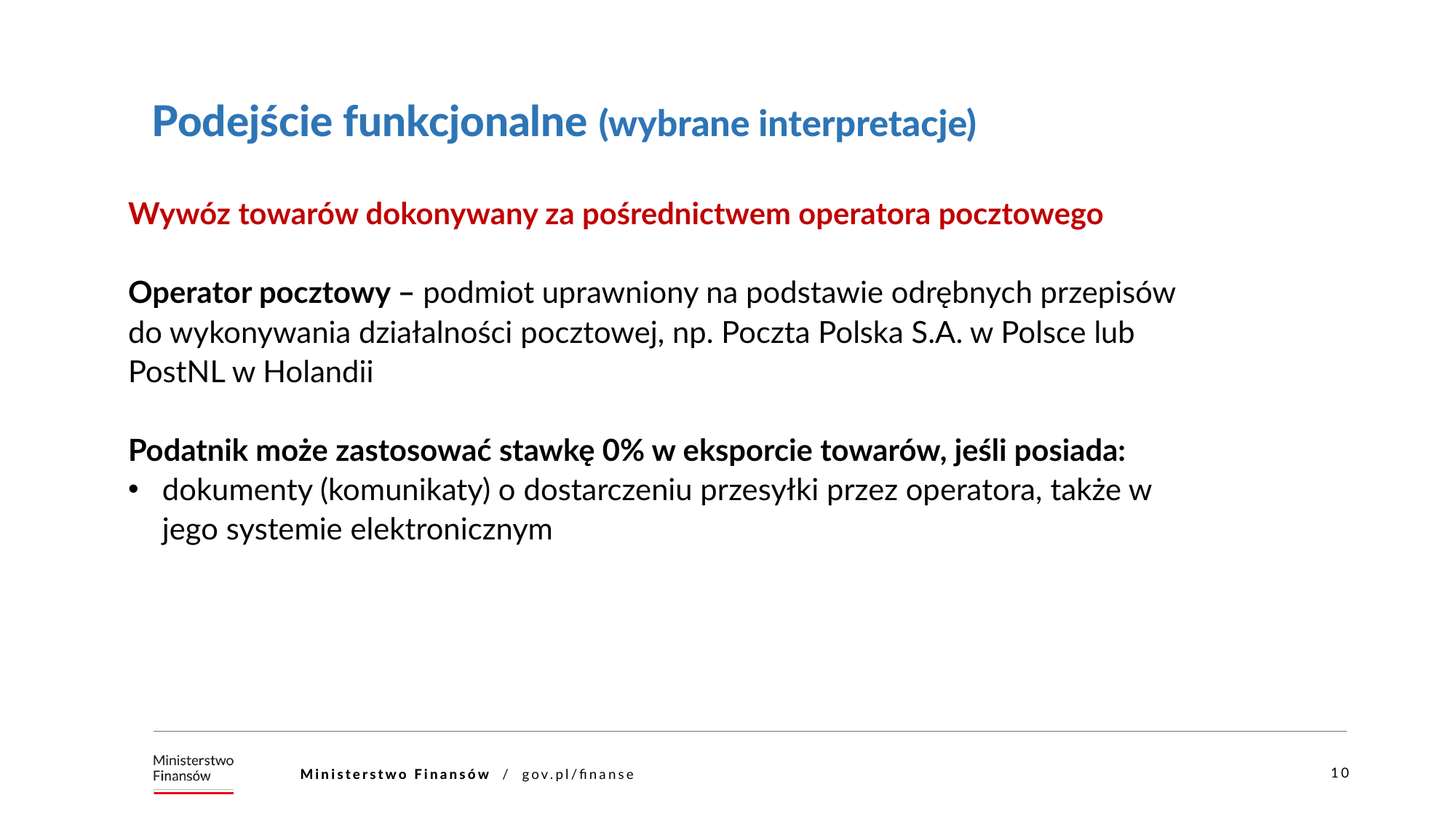

Podejście funkcjonalne (wybrane interpretacje)
Wywóz towarów dokonywany za pośrednictwem operatora pocztowego

Operator pocztowy – podmiot uprawniony na podstawie odrębnych przepisów do wykonywania działalności pocztowej, np. Poczta Polska S.A. w Polsce lub PostNL w Holandii

Podatnik może zastosować stawkę 0% w eksporcie towarów, jeśli posiada:
dokumenty (komunikaty) o dostarczeniu przesyłki przez operatora, także w jego systemie elektronicznym